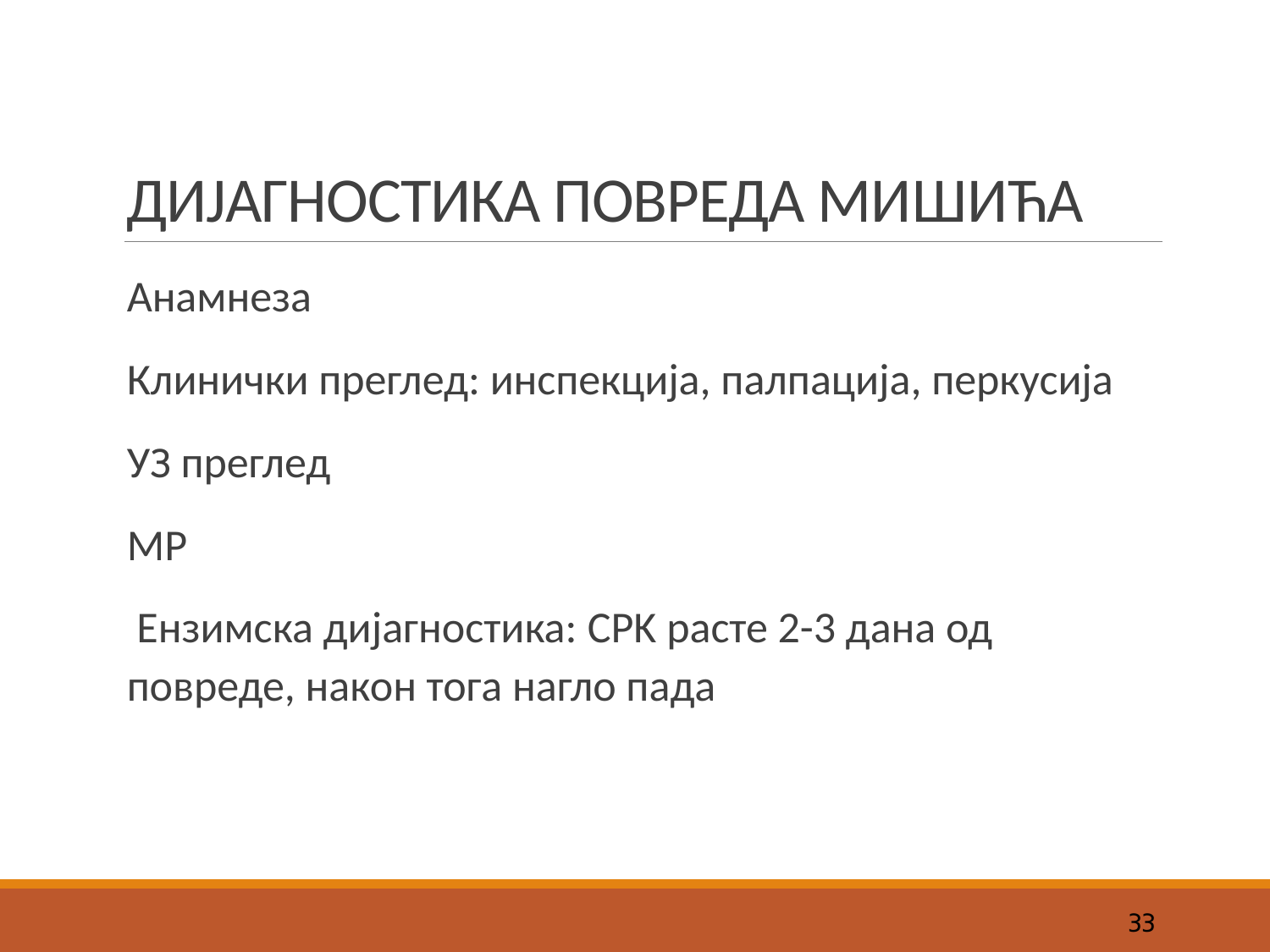

# ДИЈАГНОСТИКА ПОВРЕДА МИШИЋА
Анамнеза
Клинички преглед: инспекција, палпација, перкусија
УЗ преглед
МР
 Ензимска дијагностика: CPK расте 2-3 дана од повреде, након тога нагло пада
33